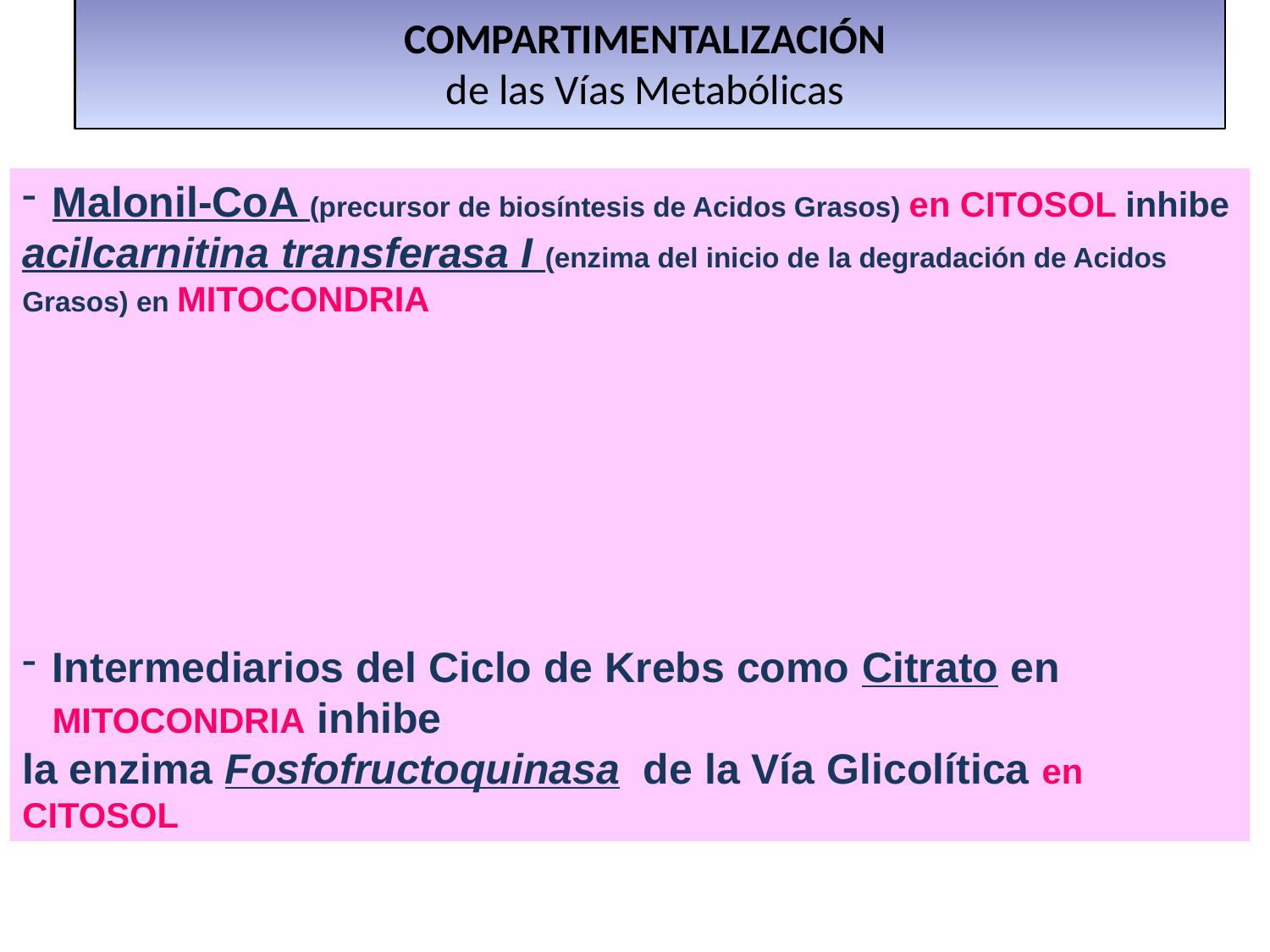

COMPARTIMENTALIZACIÓN
de las Vías Metabólicas
# En el metabolismo de los lípidos (Biosíntesis y Degradación) la compartimentalización de ambos procesos permite su regulación. Explique
Malonil-CoA (precursor de biosíntesis de Acidos Grasos) en CITOSOL inhibe
acilcarnitina transferasa I (enzima del inicio de la degradación de Acidos Grasos) en MITOCONDRIA

Intermediarios del Ciclo de Krebs como Citrato en MITOCONDRIA inhibe
la enzima Fosfofructoquinasa  de la Vía Glicolítica en CITOSOL
Intermediarios de Vías metabólicas sintetizados en mitocondrias pueden regular vías metabólicas que tienen lugar en citosol. Ejemplifique